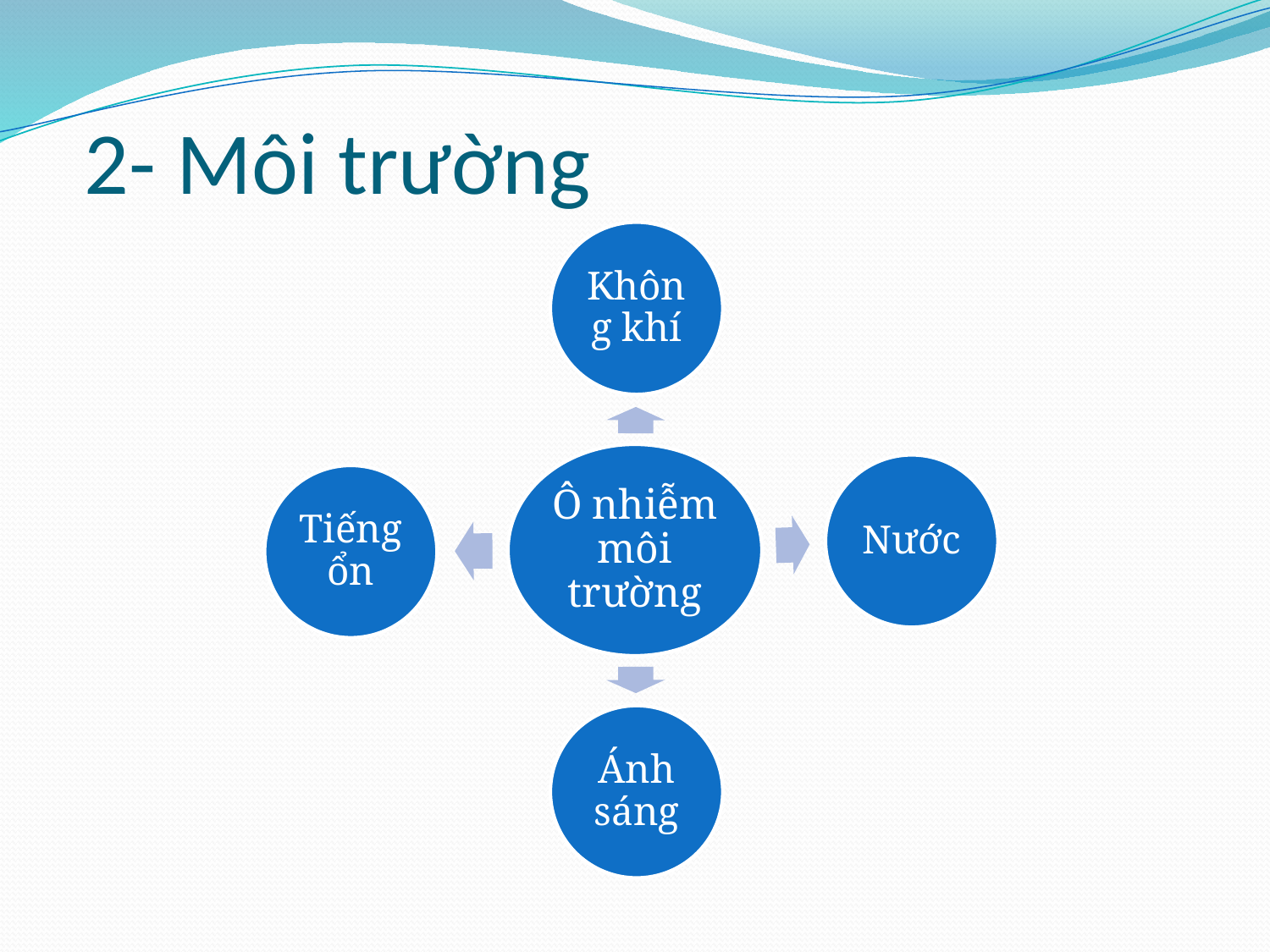

2- Môi trường
Ô nhiễm môi trường

Không khí

Nước

Ánh sáng

Tiếng ổn